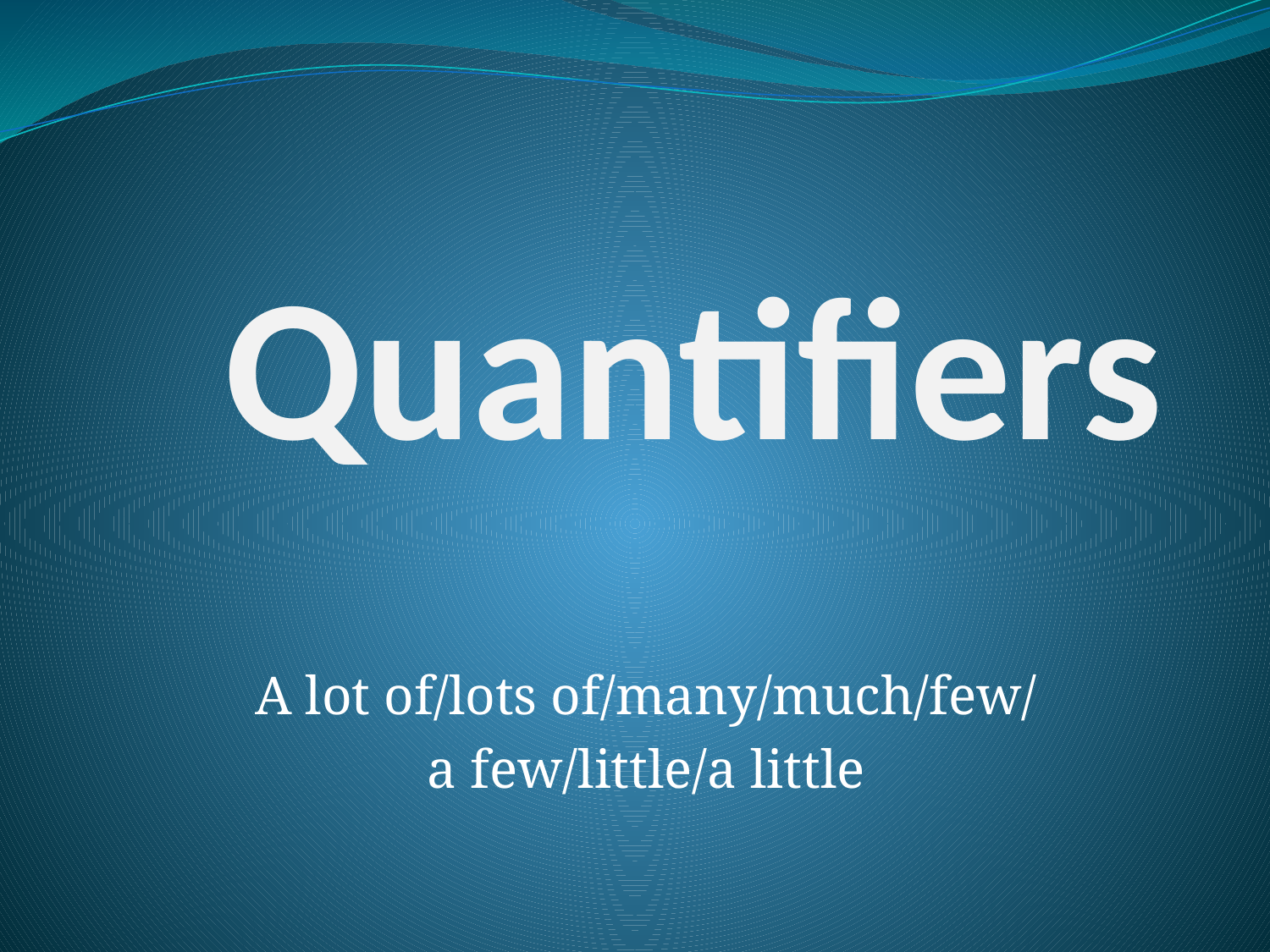

# Quantifiers
A lot of/lots of/many/much/few/
a few/little/a little